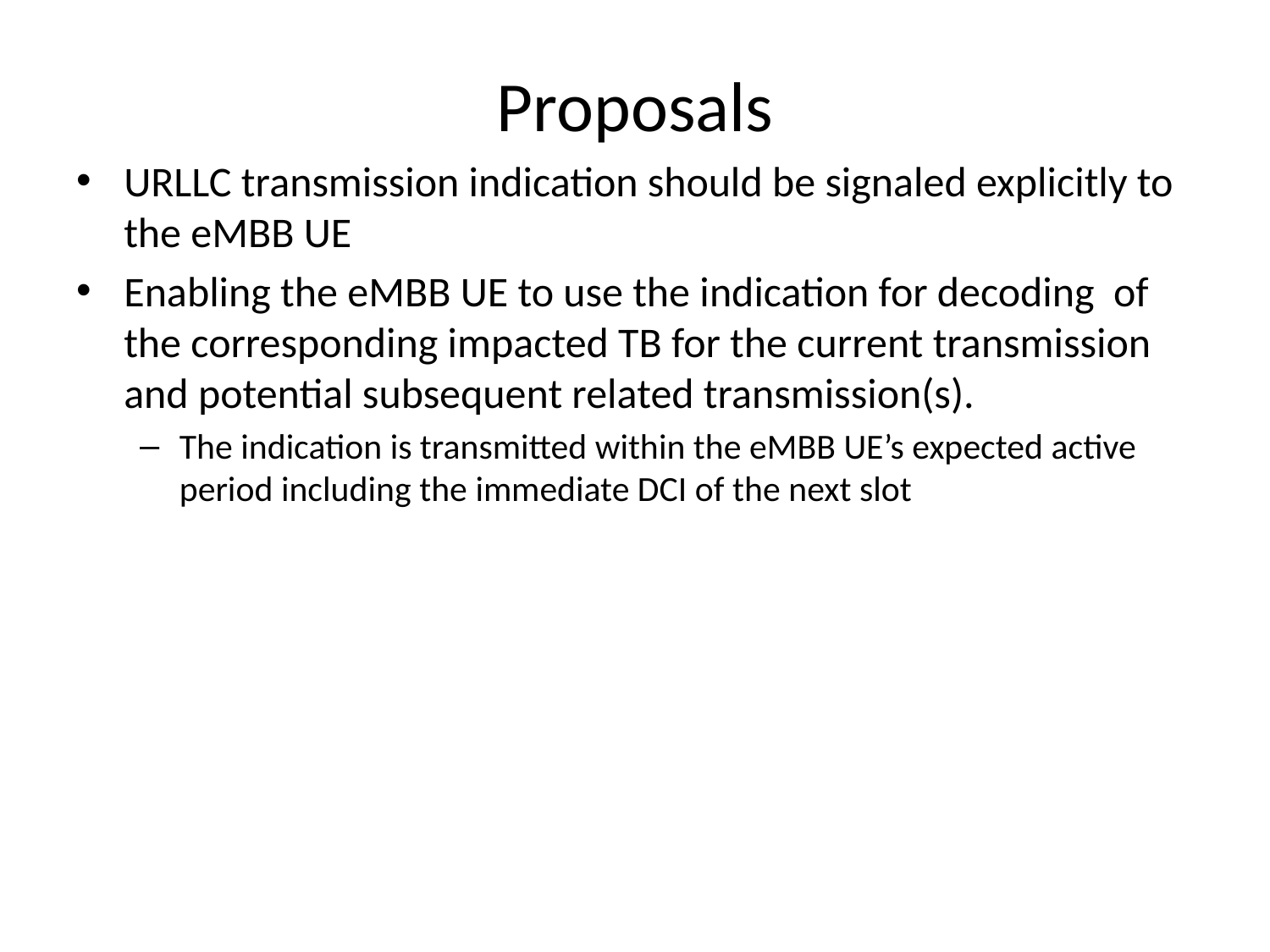

# Proposals
URLLC transmission indication should be signaled explicitly to the eMBB UE
Enabling the eMBB UE to use the indication for decoding  of the corresponding impacted TB for the current transmission and potential subsequent related transmission(s).
The indication is transmitted within the eMBB UE’s expected active period including the immediate DCI of the next slot